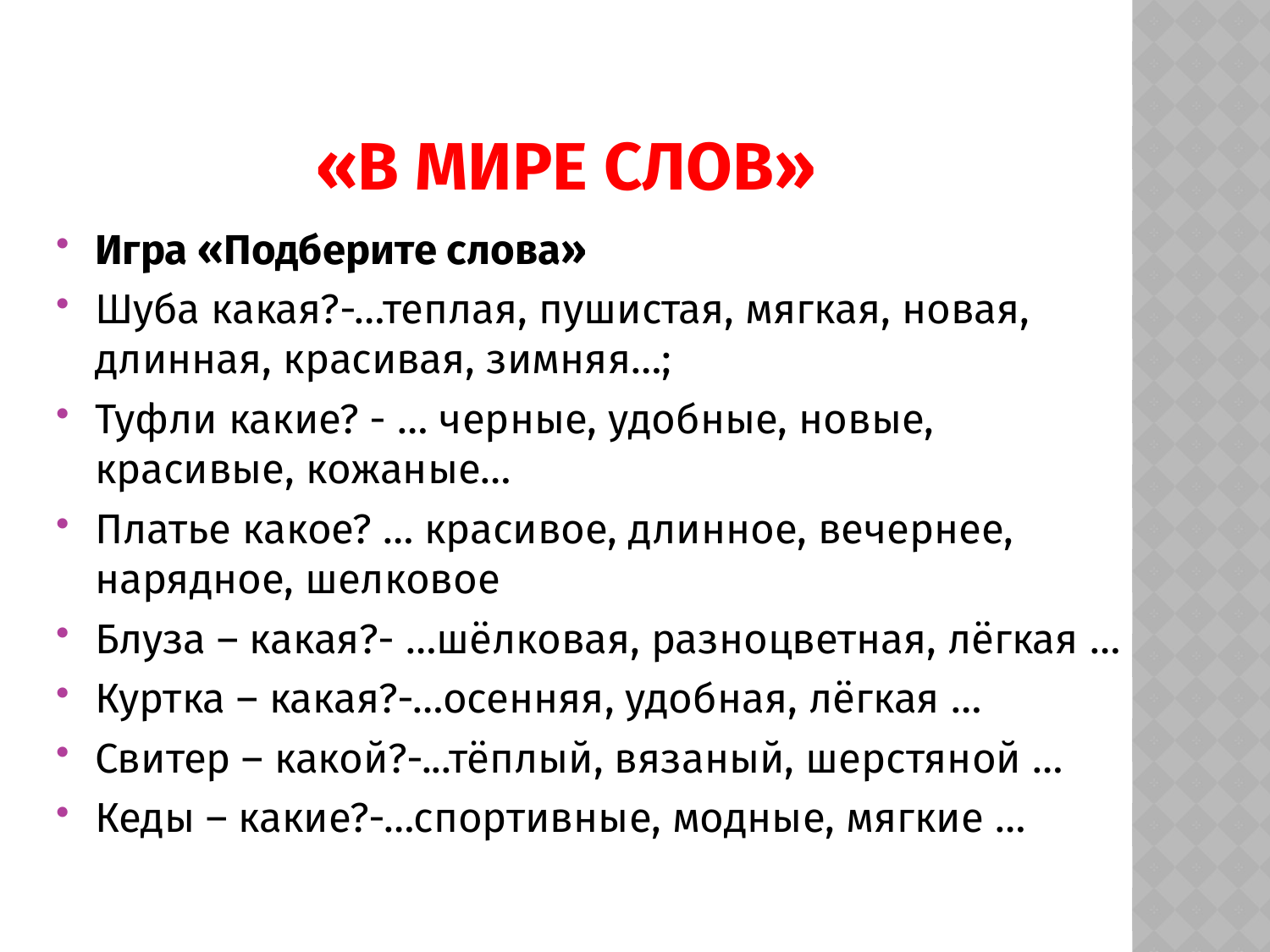

# «В мире слов»
Игра «Подберите слова»
Шуба какая?-…теплая, пушистая, мягкая, новая, длинная, красивая, зимняя…;
Туфли какие? - … черные, удобные, новые, красивые, кожаные…
Платье какое? … красивое, длинное, вечернее, нарядное, шелковое
Блуза – какая?- …шёлковая, разноцветная, лёгкая …
Куртка – какая?-…осенняя, удобная, лёгкая …
Свитер – какой?-...тёплый, вязаный, шерстяной …
Кеды – какие?-…спортивные, модные, мягкие …